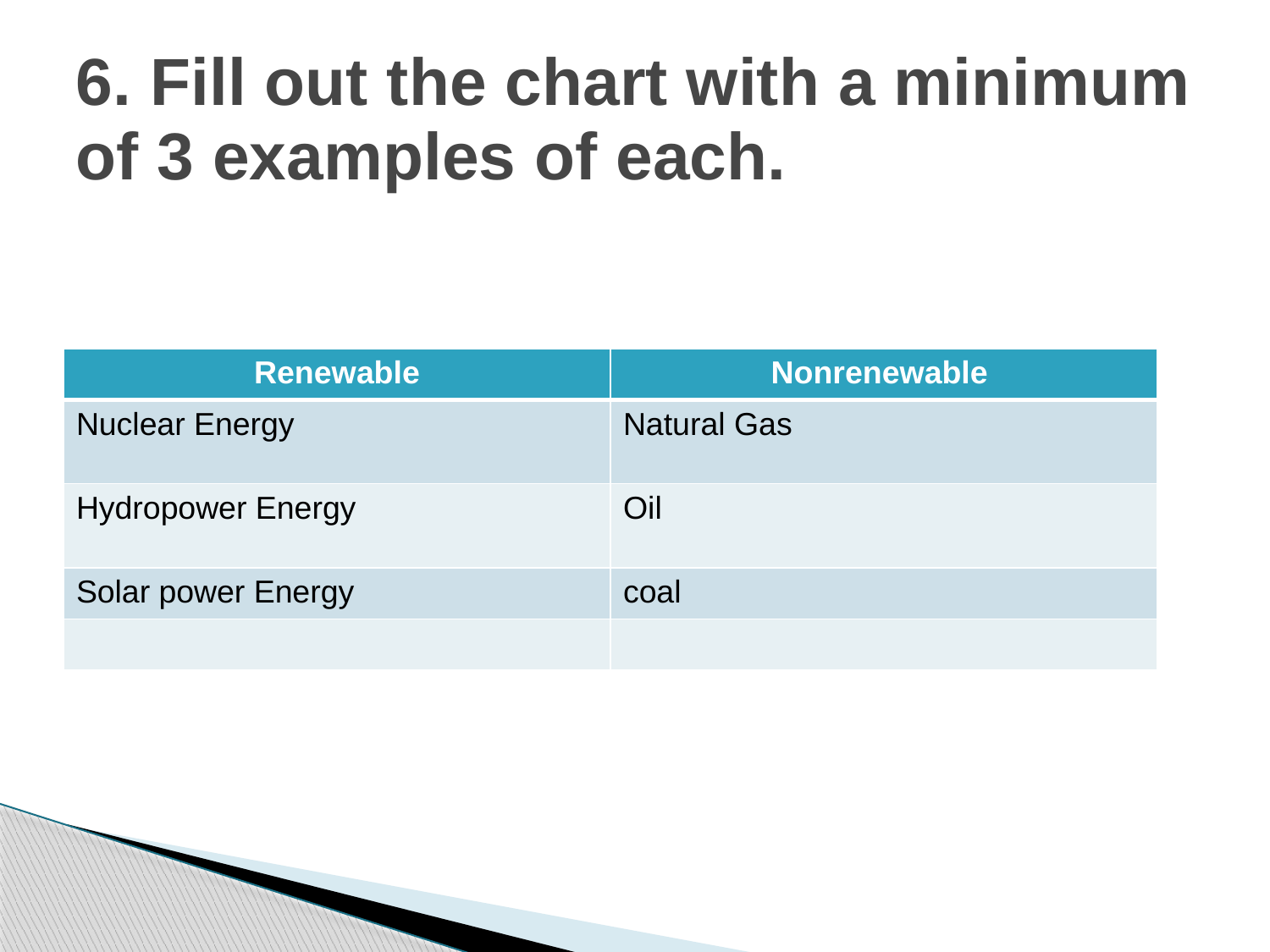

# 6. Fill out the chart with a minimum of 3 examples of each.
| Renewable | Nonrenewable |
| --- | --- |
| Nuclear Energy | Natural Gas |
| Hydropower Energy | Oil |
| Solar power Energy | coal |
|  |  |